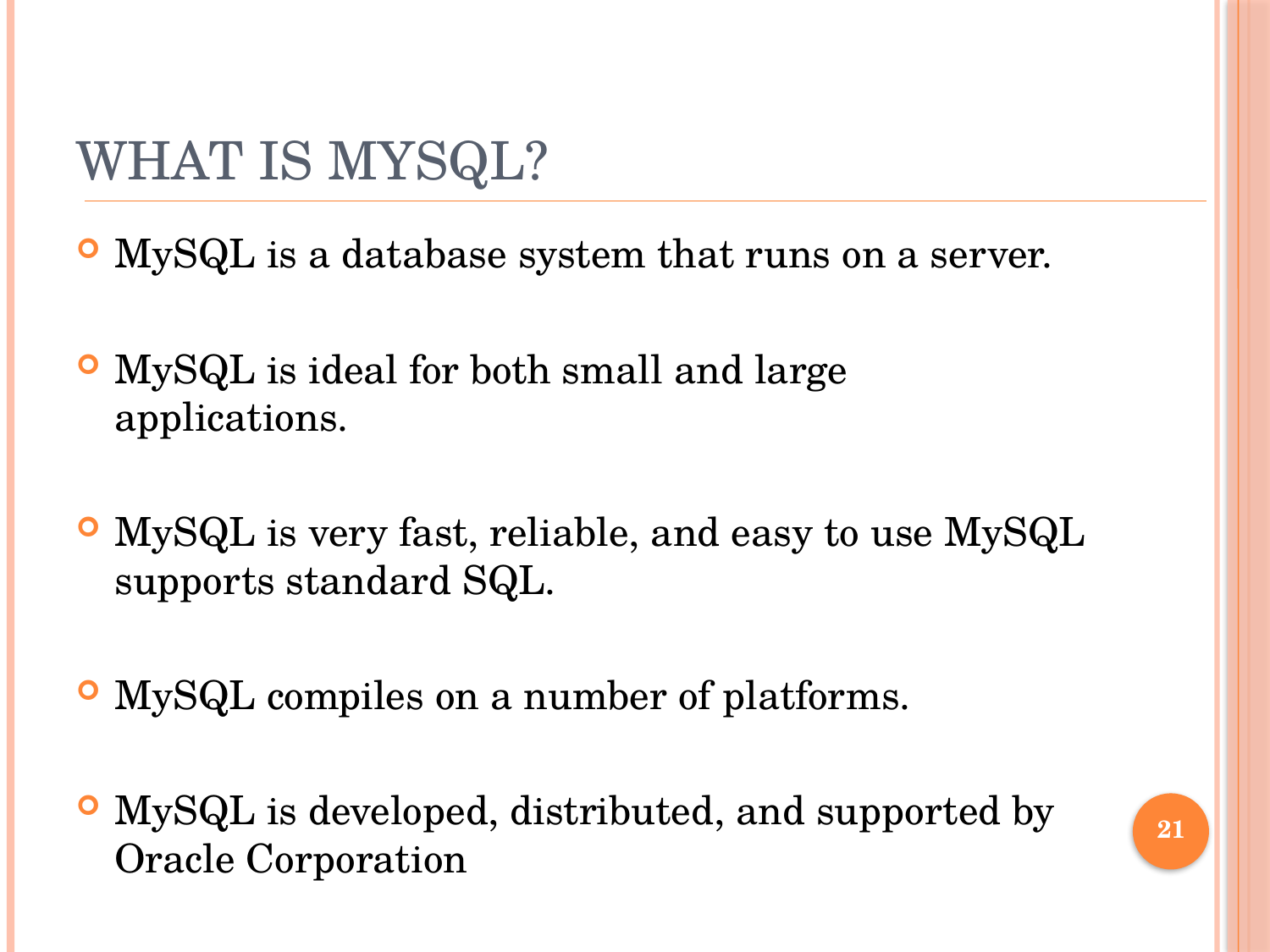

# What is MySQL?
MySQL is a database system that runs on a server.

MySQL is ideal for both small and large applications.

MySQL is very fast, reliable, and easy to use MySQL supports standard SQL.

MySQL compiles on a number of platforms.

MySQL is developed, distributed, and supported by Oracle Corporation
21